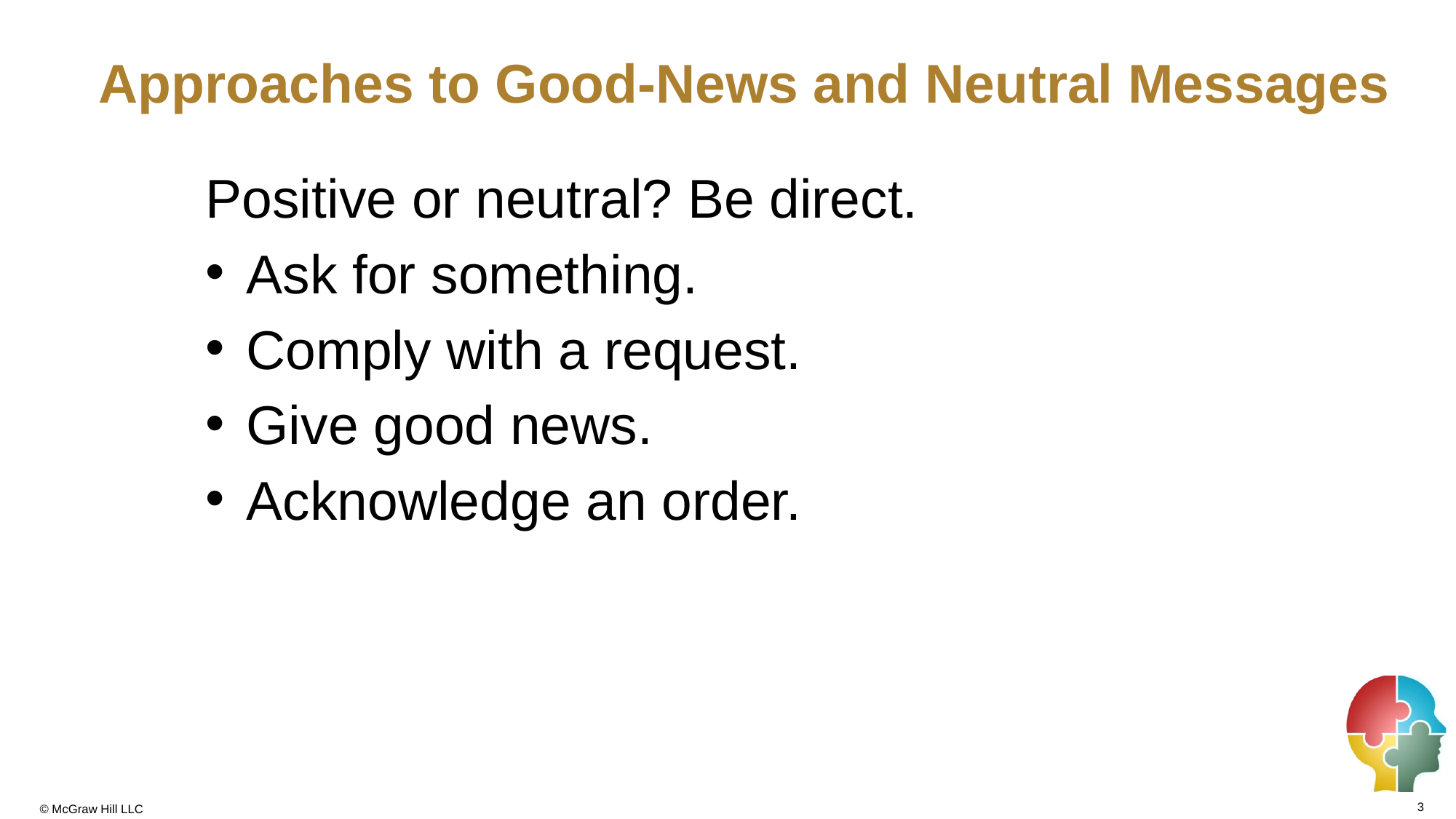

# Approaches to Good-News and Neutral Messages
Positive or neutral? Be direct.
Ask for something.
Comply with a request.
Give good news.
Acknowledge an order.
3